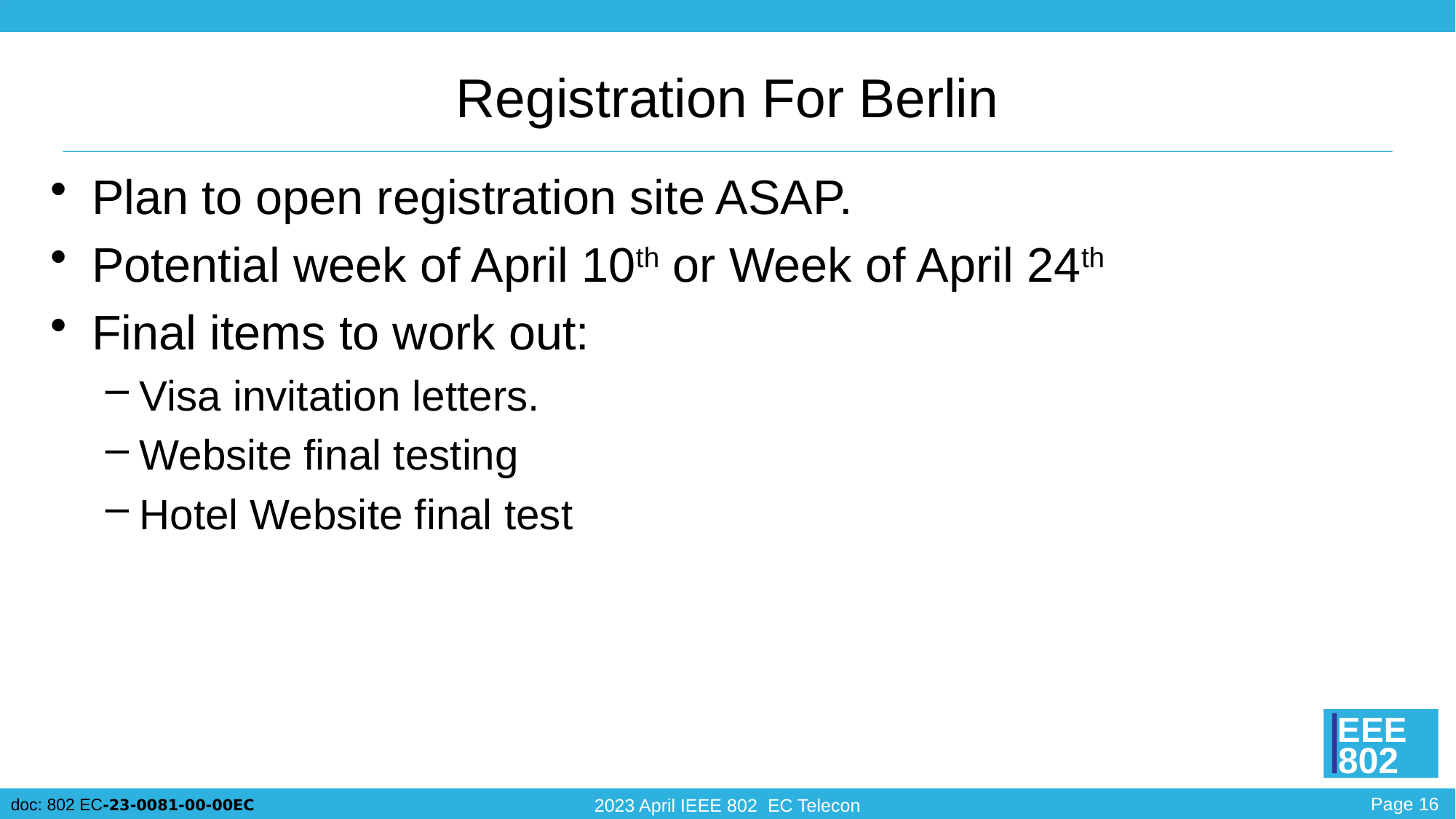

# Registration For Berlin
Plan to open registration site ASAP.
Potential week of April 10th or Week of April 24th
Final items to work out:
Visa invitation letters.
Website final testing
Hotel Website final test